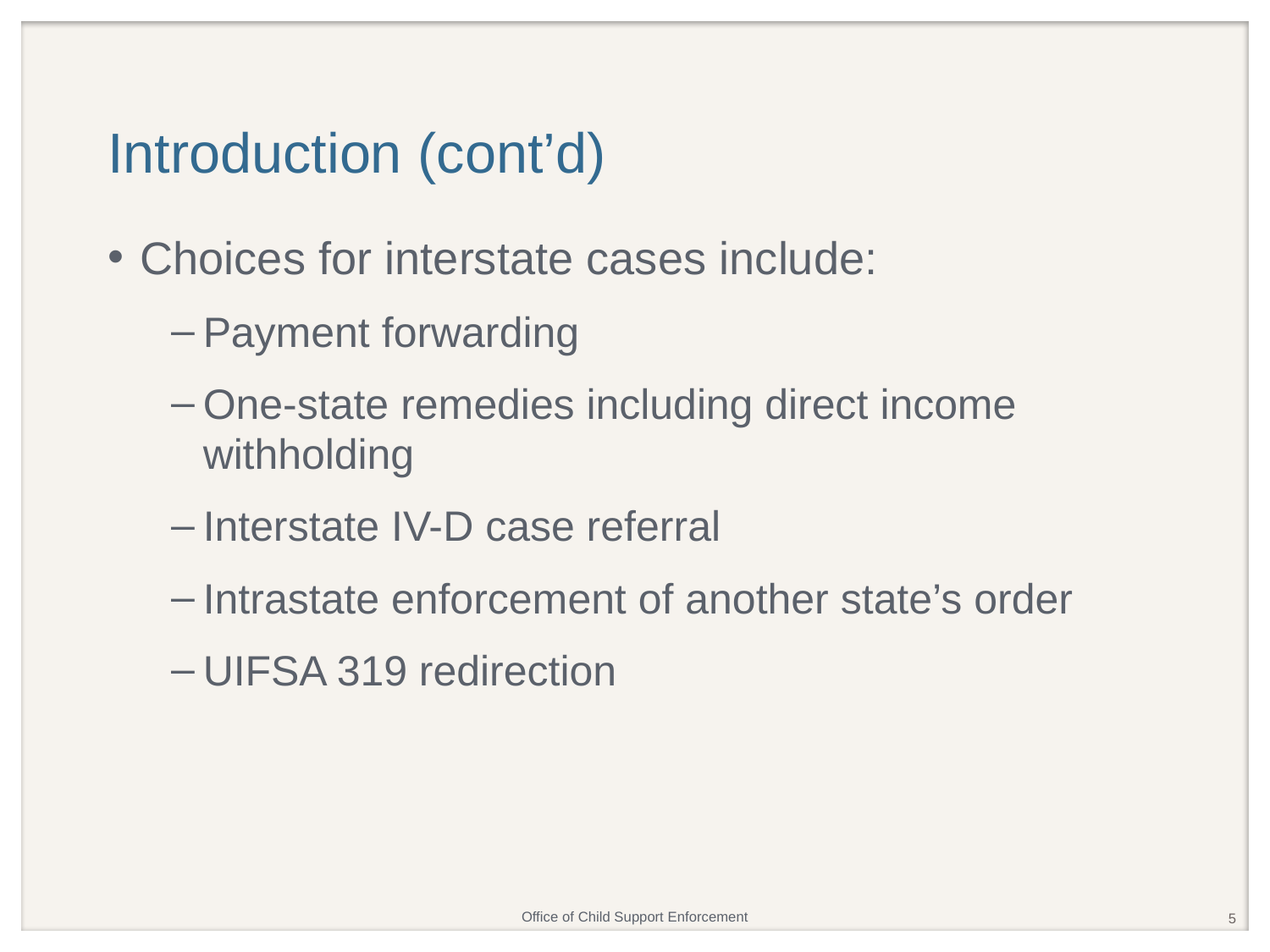

# Introduction (cont’d)
Choices for interstate cases include:
Payment forwarding
One-state remedies including direct income withholding
Interstate IV-D case referral
Intrastate enforcement of another state’s order
UIFSA 319 redirection
5